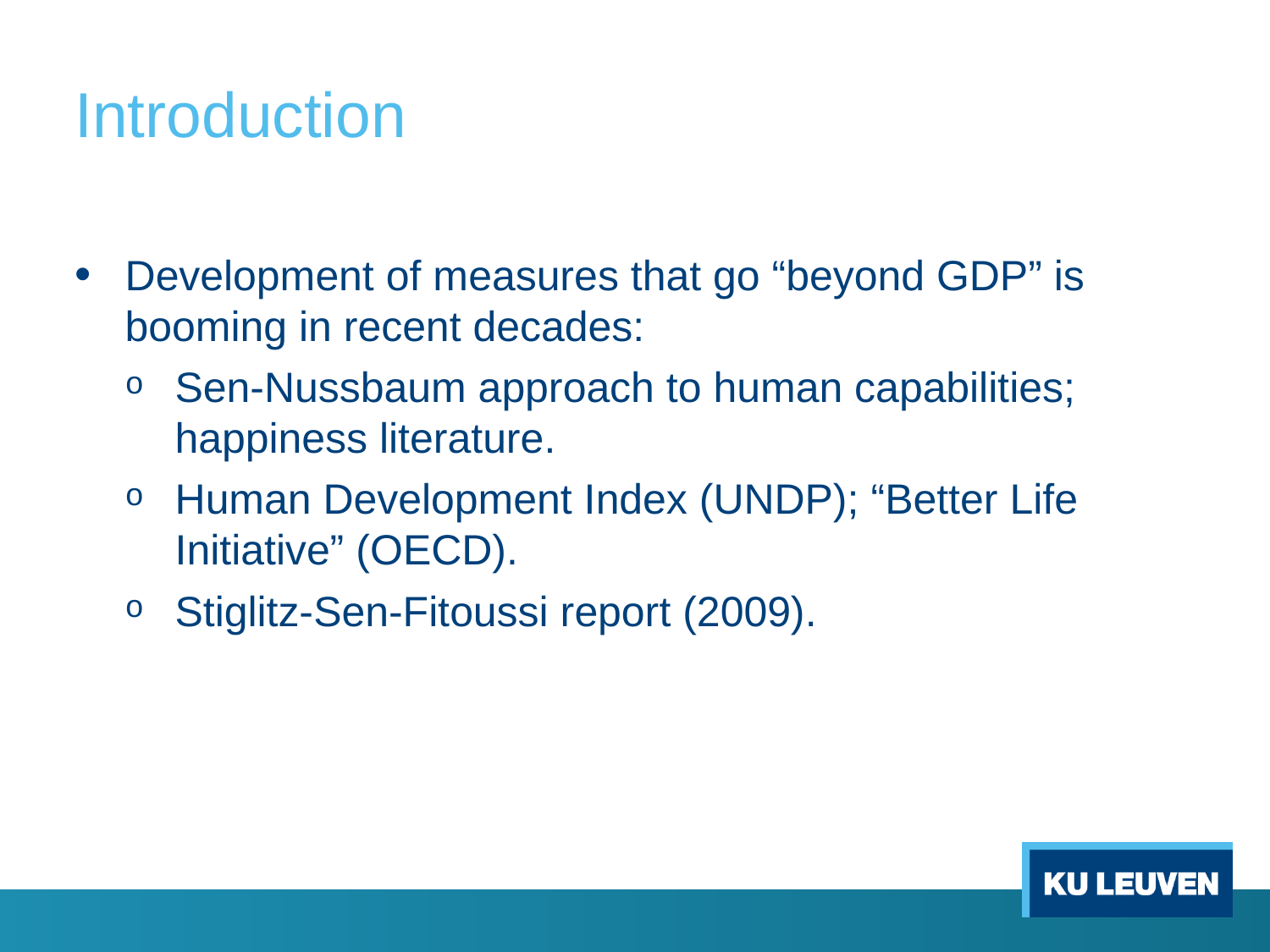

# Introduction

Development of measures that go “beyond GDP” is booming in recent decades:
Sen-Nussbaum approach to human capabilities; happiness literature.
Human Development Index (UNDP); “Better Life Initiative” (OECD).
Stiglitz-Sen-Fitoussi report (2009).